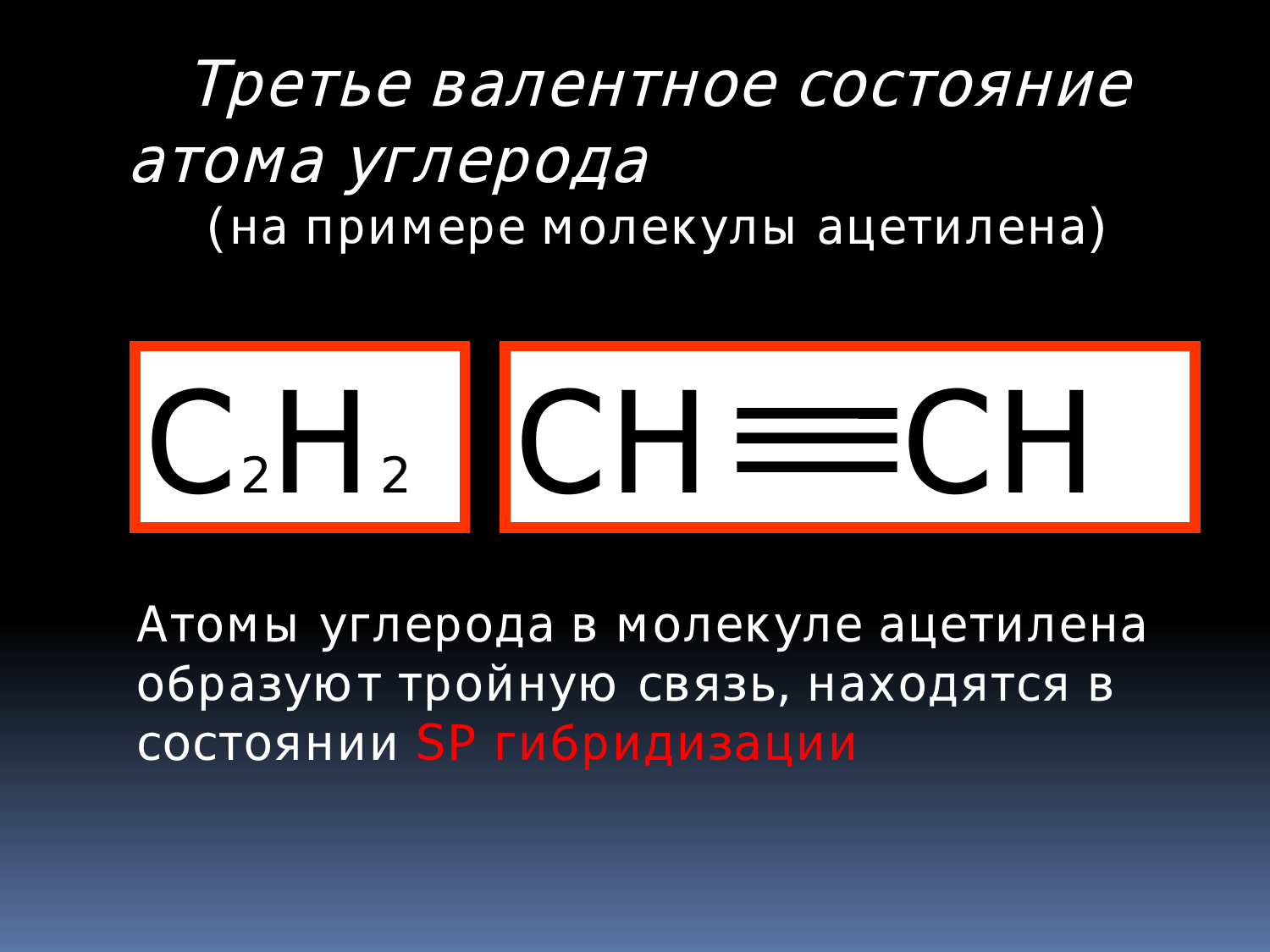

Третье валентное состояние атома углерода                              (на примере молекулы ацетилена)
С2Н2
СН      СН

Атомы углерода в молекуле ацетилена образуют тройную связь, находятся в состоянии SP гибридизации